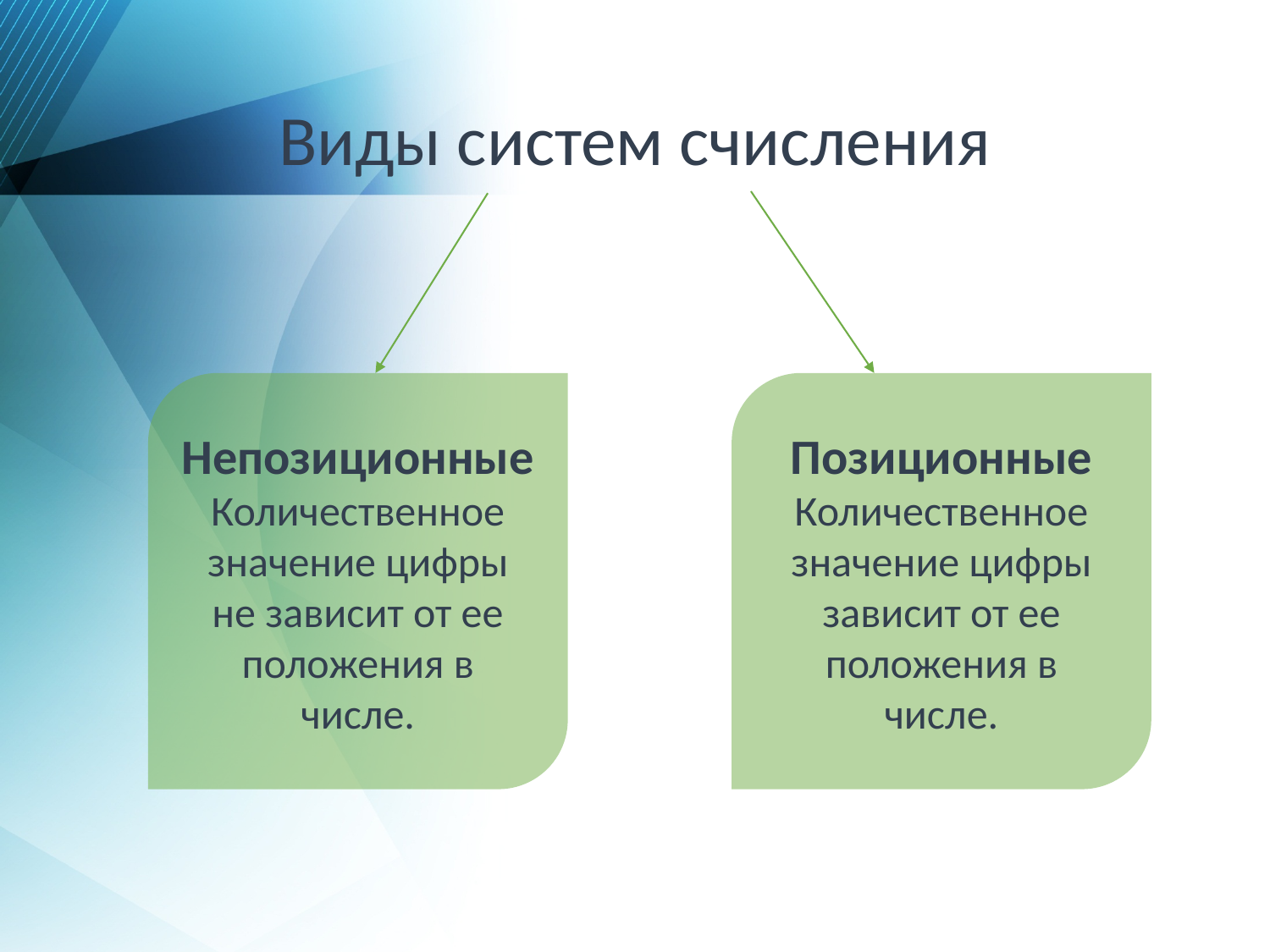

# Виды систем счисления
Непозиционные
Количественное значение цифры не зависит от ее положения в числе.
Позиционные
Количественное значение цифры зависит от ее положения в числе.